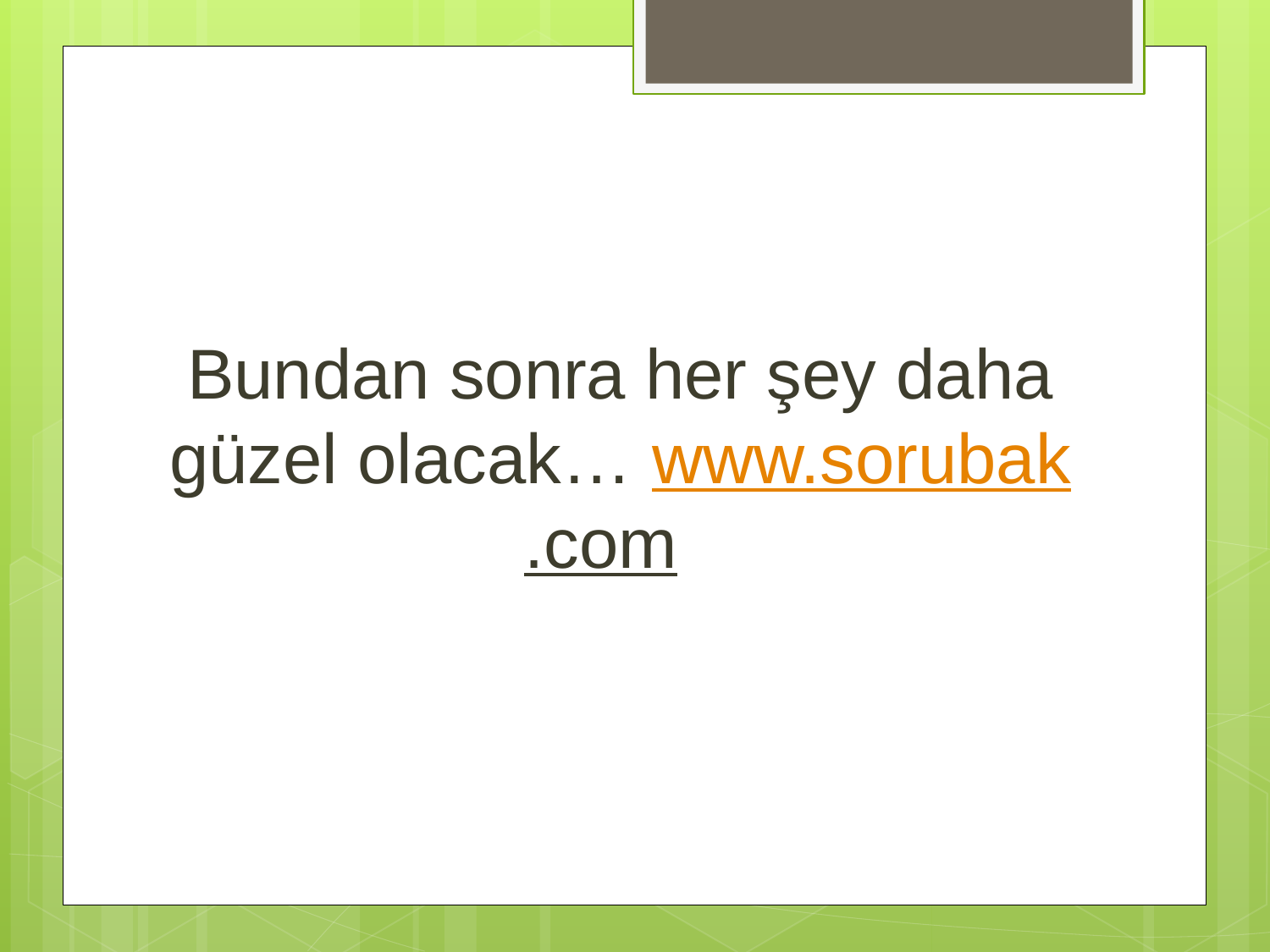

Bundan sonra her şey daha güzel olacak… www.sorubak.com